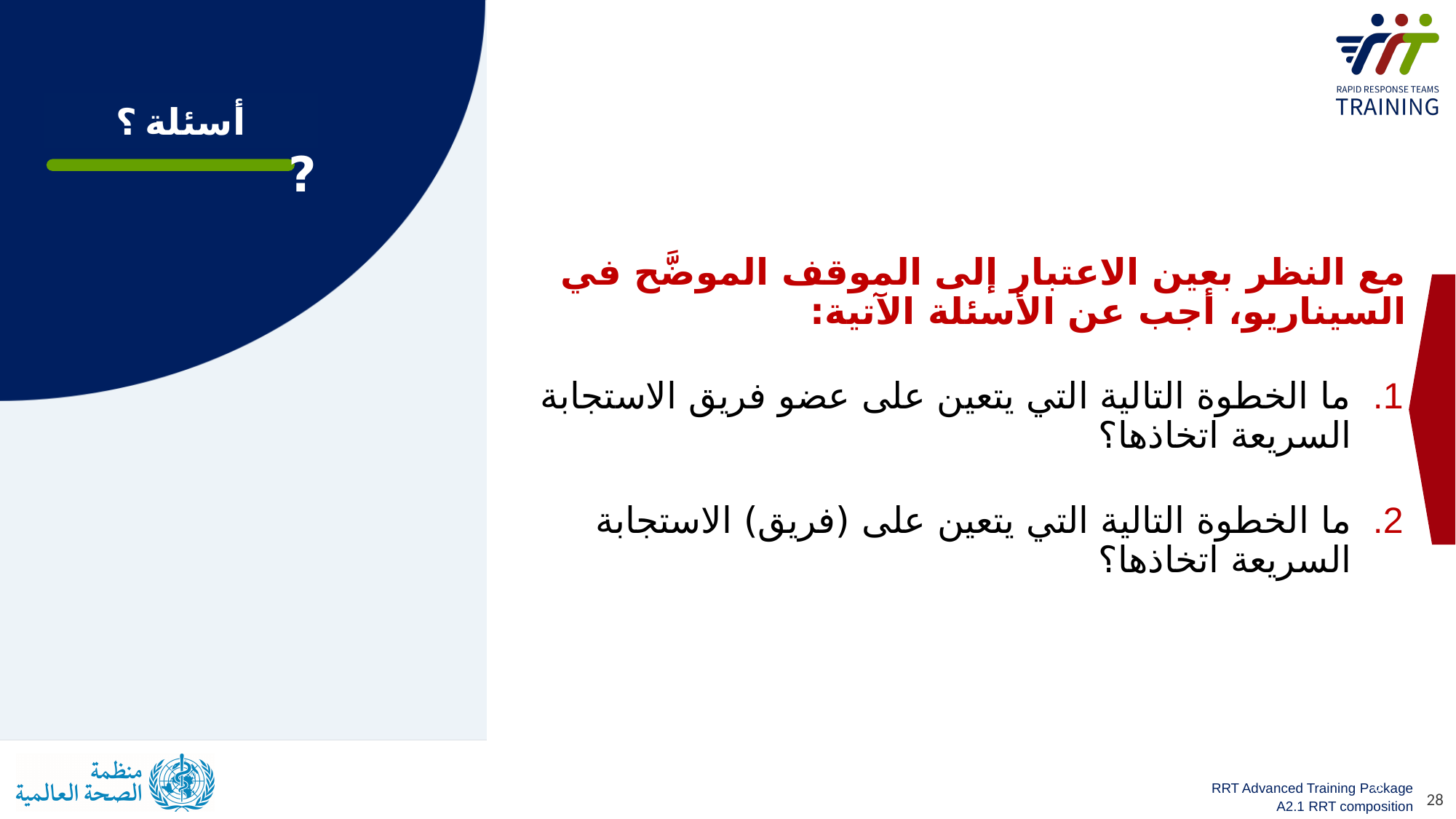

أسئلة ؟
مع النظر بعين الاعتبار إلى الموقف الموضَّح في السيناريو، أجب عن الأسئلة الآتية:

ما الخطوة التالية التي يتعين على عضو فريق الاستجابة السريعة اتخاذها؟

ما الخطوة التالية التي يتعين على (فريق) الاستجابة السريعة اتخاذها؟
28